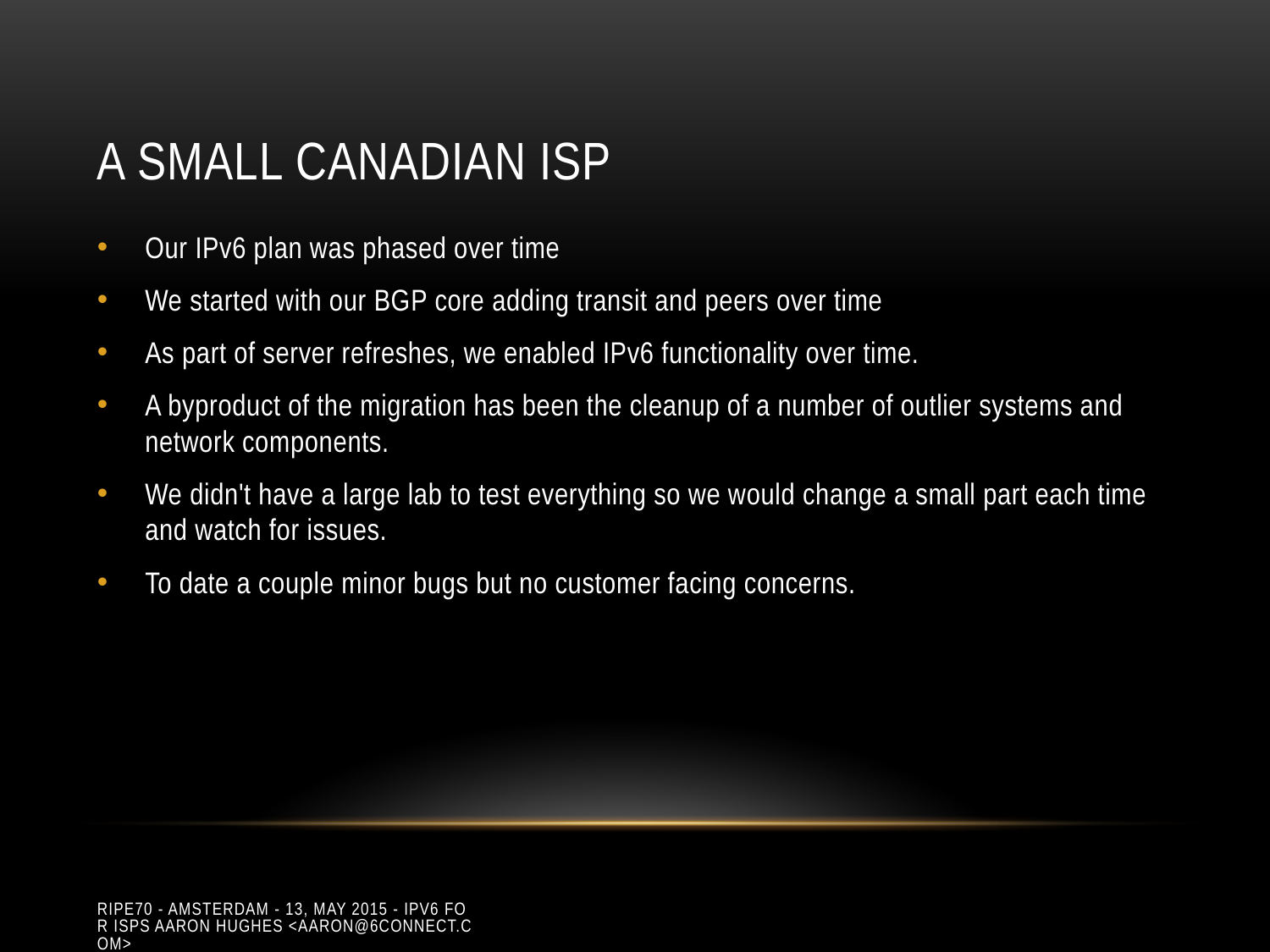

# A small Canadian ISP
Our IPv6 plan was phased over time
We started with our BGP core adding transit and peers over time
As part of server refreshes, we enabled IPv6 functionality over time.
A byproduct of the migration has been the cleanup of a number of outlier systems and network components.
We didn't have a large lab to test everything so we would change a small part each time and watch for issues.
To date a couple minor bugs but no customer facing concerns.
RIPE70 - Amsterdam - 13, May 2015 - IPv6 for ISPs Aaron Hughes <aaron@6connect.com>